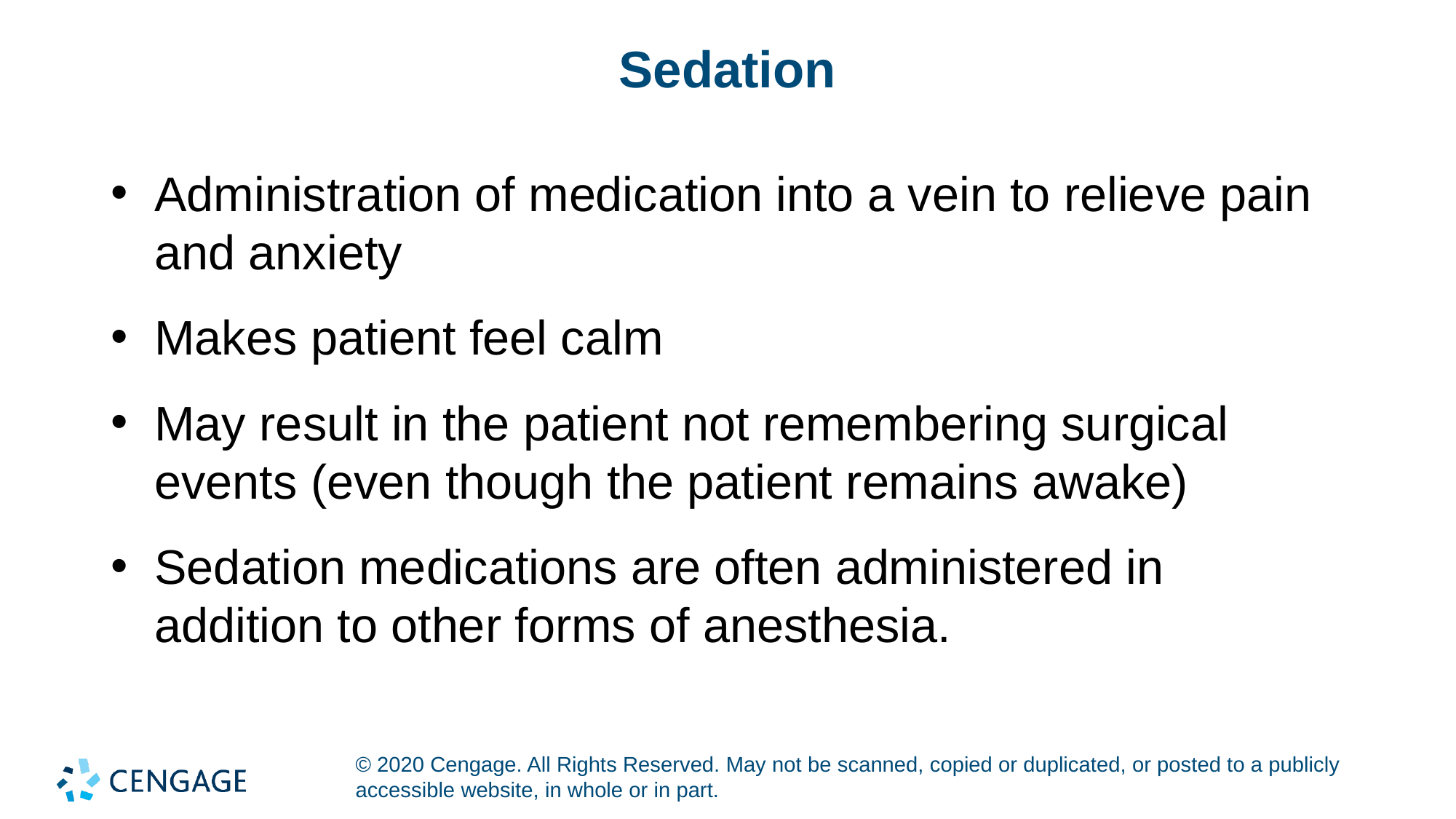

# Sedation
Administration of medication into a vein to relieve pain and anxiety
Makes patient feel calm
May result in the patient not remembering surgical events (even though the patient remains awake)
Sedation medications are often administered in addition to other forms of anesthesia.